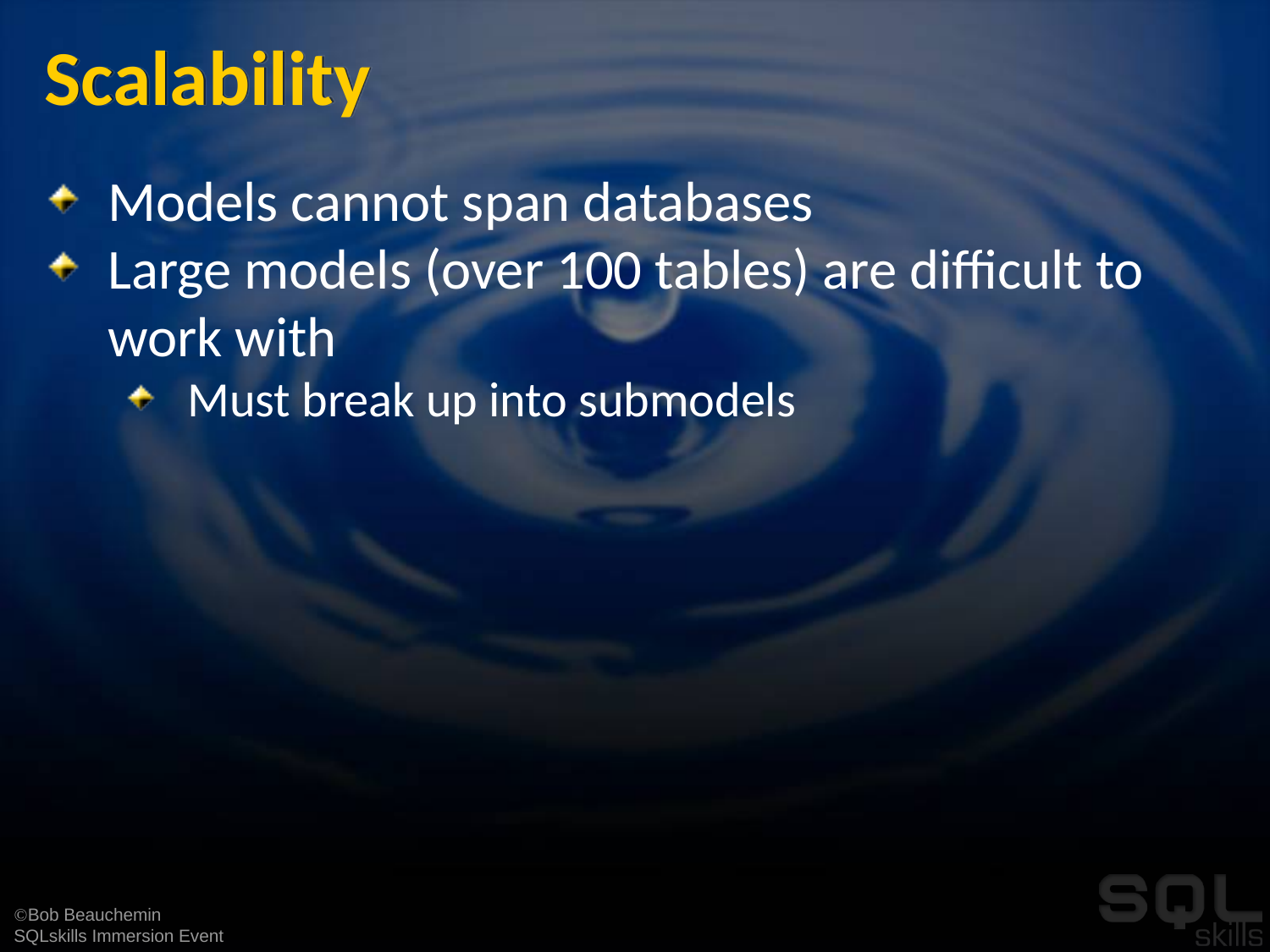

# Scalability
Models cannot span databases
Large models (over 100 tables) are difficult to work with
Must break up into submodels